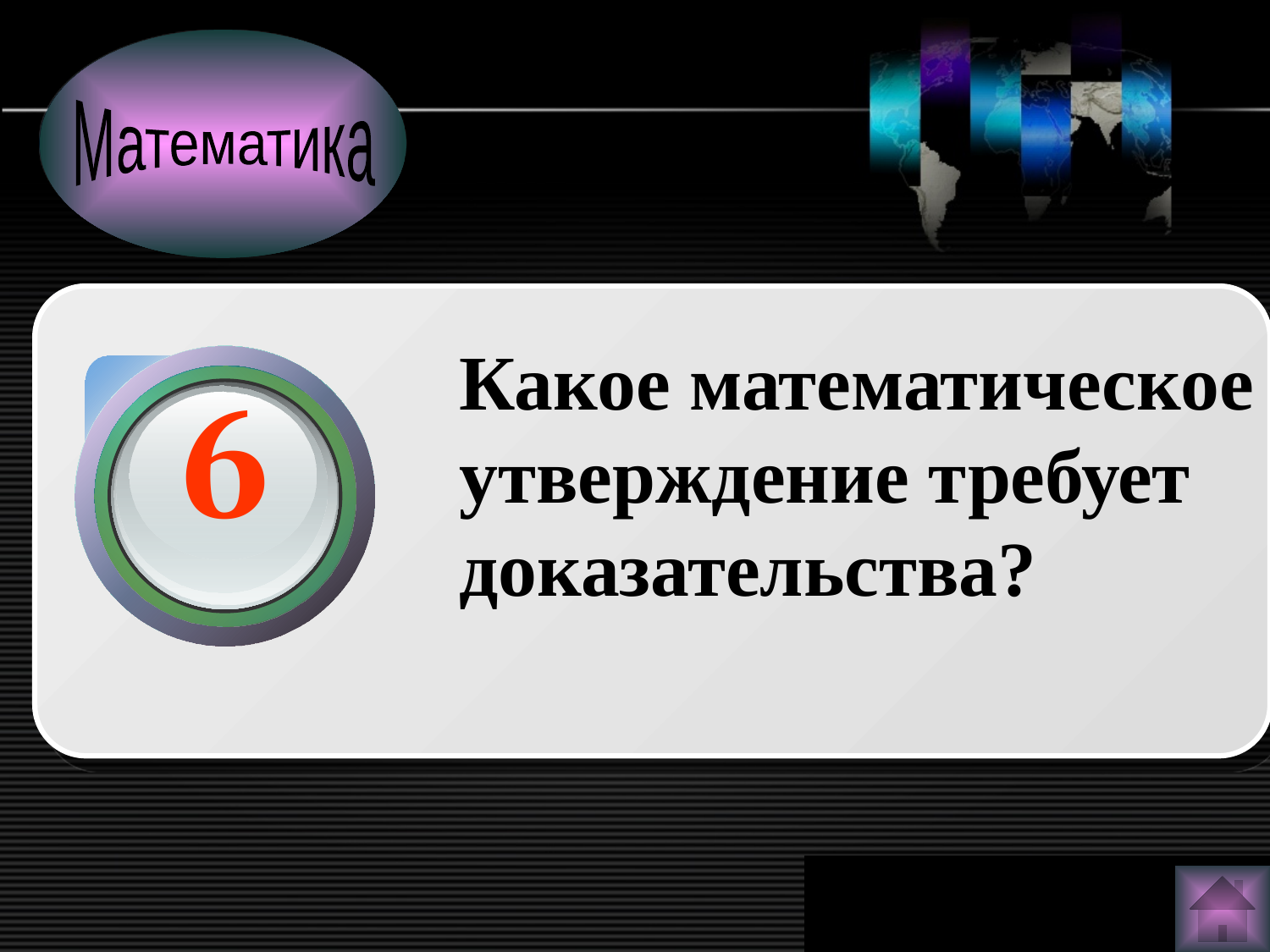

Математика

Какое математическое утверждение требует доказательства?

6

www.themegallery.com